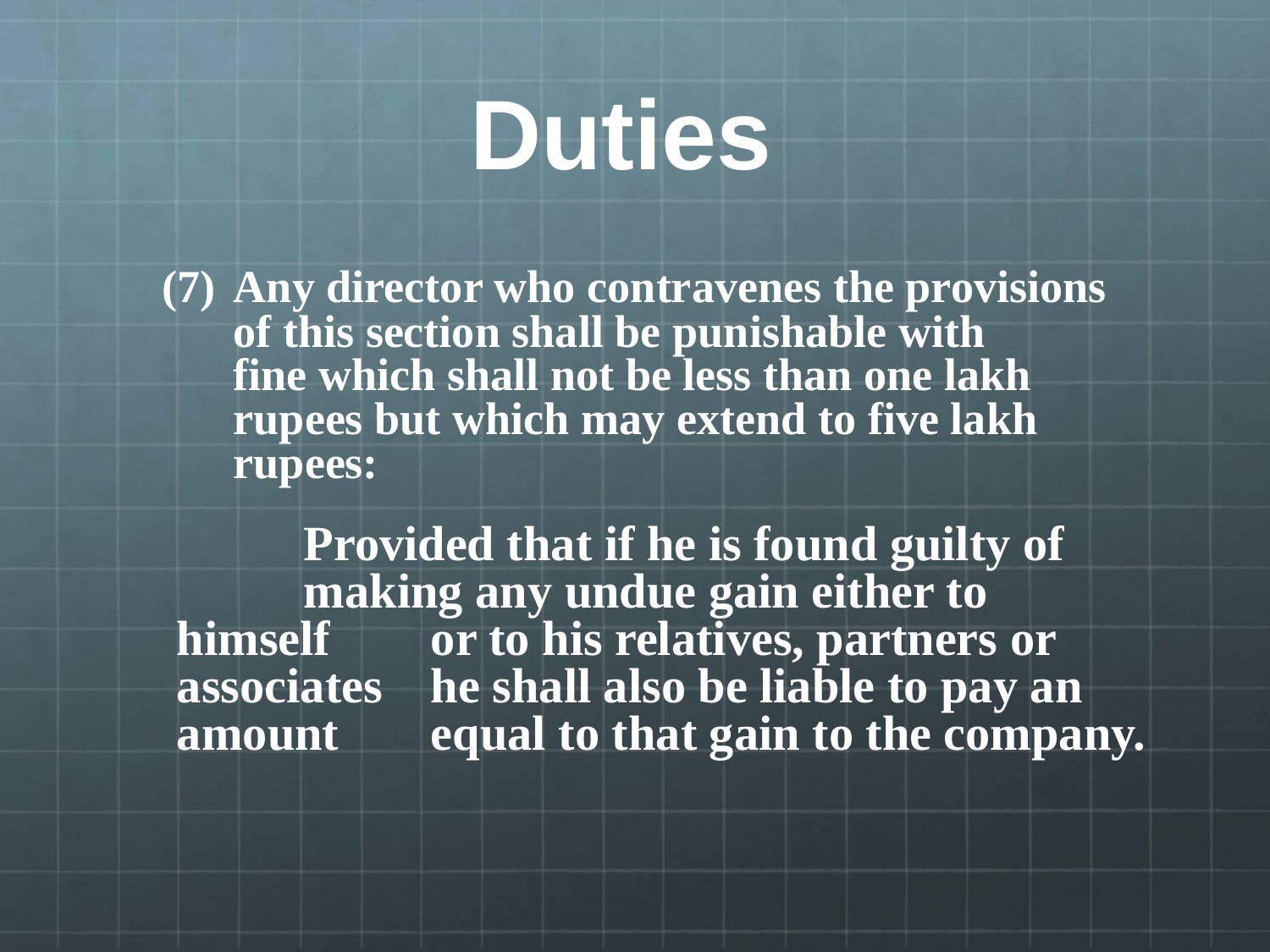

# Duties
Any director who contravenes the provisions 	of this section shall be punishable with 	fine which shall not be less than one lakh rupees but which may extend to five lakh rupees:
		Provided that if he is found guilty of 	making any undue gain either to himself 	or to his relatives, partners or associates 	he shall also be liable to pay an amount 	equal to that gain to the company.